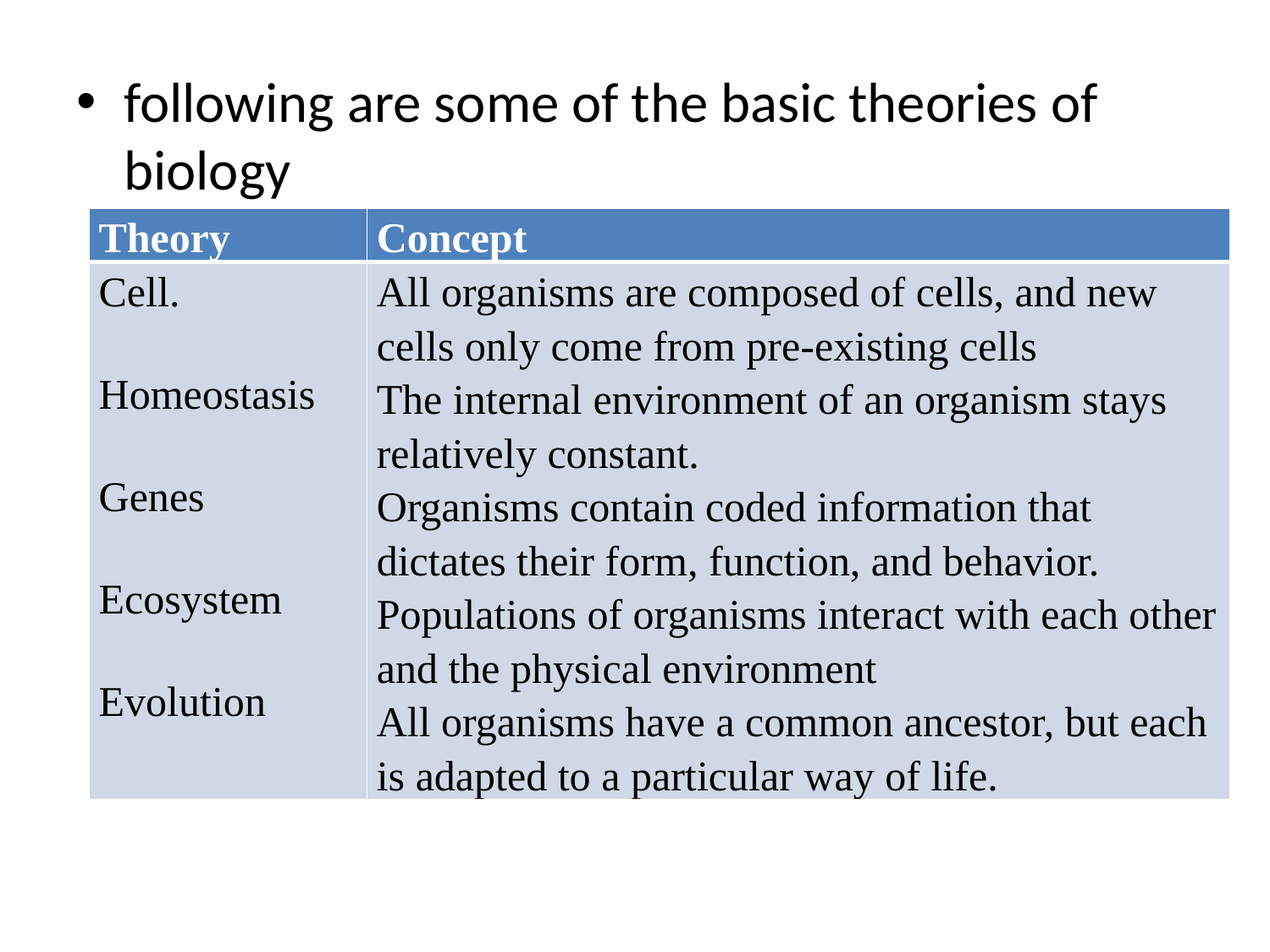

#
following are some of the basic theories of biology

| Theory | Concept |
| --- | --- |
| Cell. Homeostasis Genes Ecosystem Evolution | All organisms are composed of cells, and new cells only come from pre-existing cells The internal environment of an organism stays relatively constant. Organisms contain coded information that dictates their form, function, and behavior. Populations of organisms interact with each other and the physical environment All organisms have a common ancestor, but each is adapted to a particular way of life. |